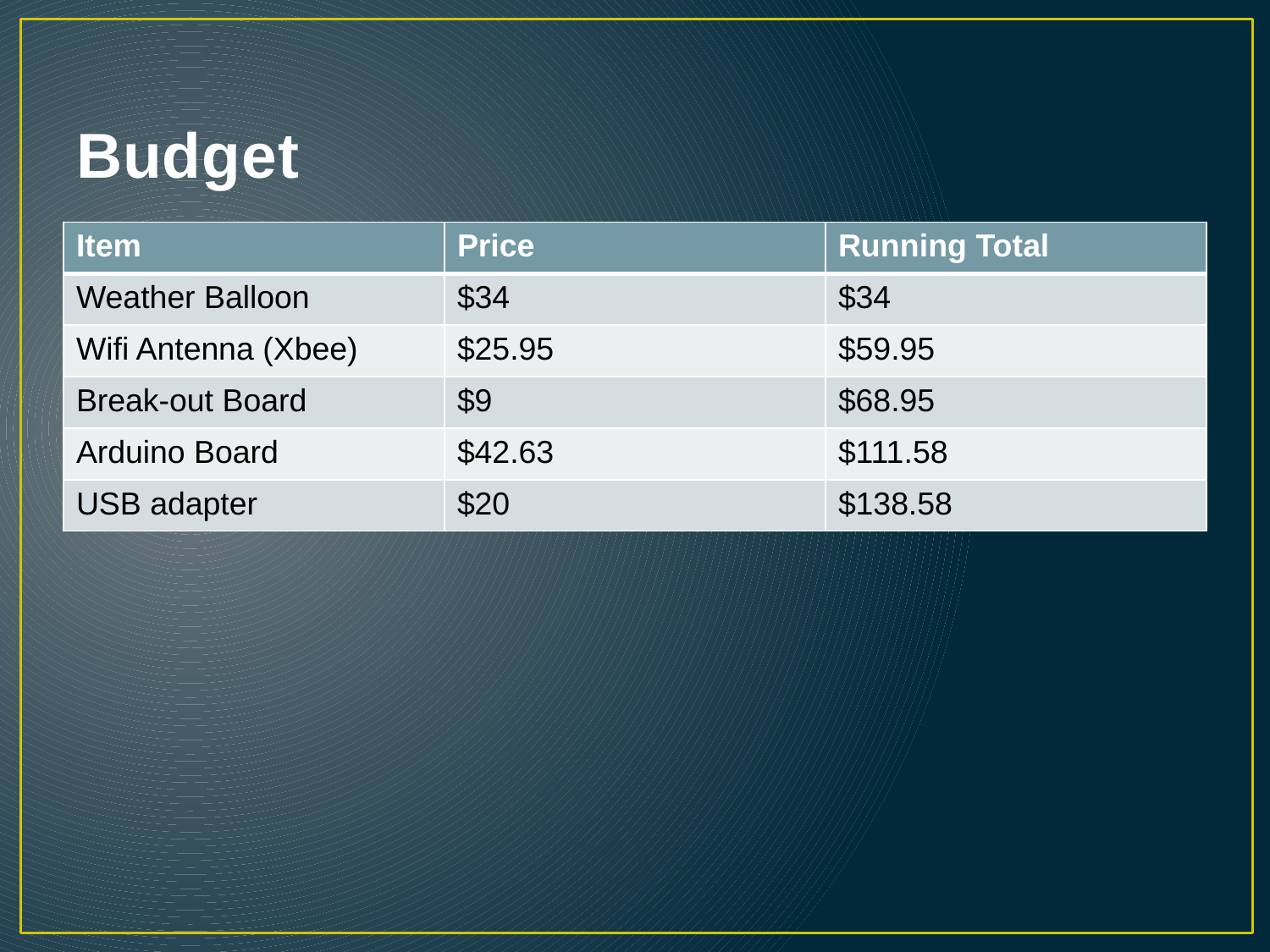

# Budget
| Item | Price | Running Total |
| --- | --- | --- |
| Weather Balloon | $34 | $34 |
| Wifi Antenna (Xbee) | $25.95 | $59.95 |
| Break-out Board | $9 | $68.95 |
| Arduino Board | $42.63 | $111.58 |
| USB adapter | $20 | $138.58 |